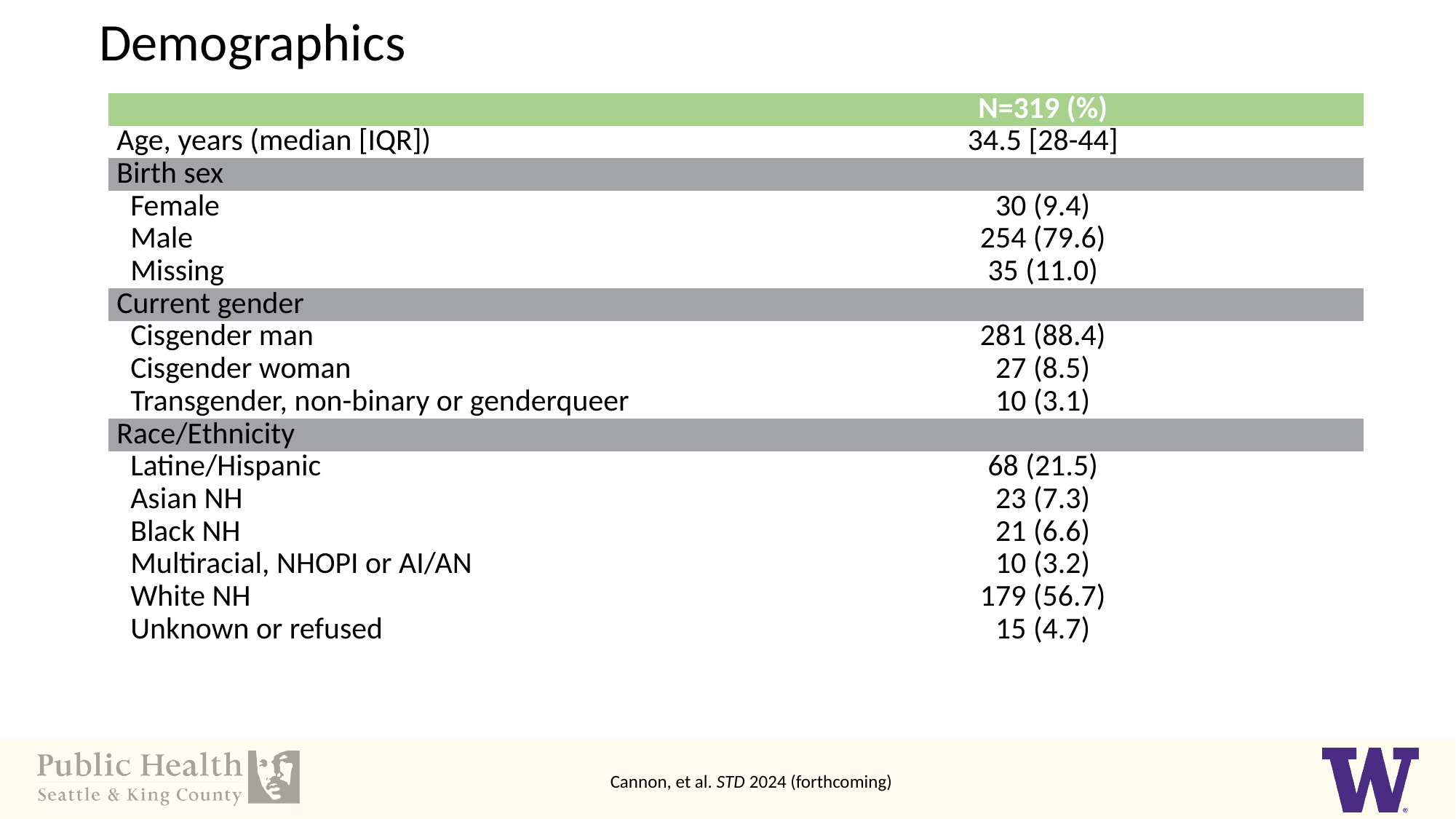

# Demographics
|  | N=319 (%) |
| --- | --- |
| Age, years (median [IQR]) | 34.5 [28-44] |
| Birth sex |  |
| Female | 30 (9.4) |
| Male | 254 (79.6) |
| Missing | 35 (11.0) |
| Current gender |  |
| Cisgender man | 281 (88.4) |
| Cisgender woman | 27 (8.5) |
| Transgender, non-binary or genderqueer | 10 (3.1) |
| Race/Ethnicity |  |
| Latine/Hispanic | 68 (21.5) |
| Asian NH | 23 (7.3) |
| Black NH | 21 (6.6) |
| Multiracial, NHOPI or AI/AN | 10 (3.2) |
| White NH | 179 (56.7) |
| Unknown or refused | 15 (4.7) |
Cannon, et al. STD 2024 (forthcoming)